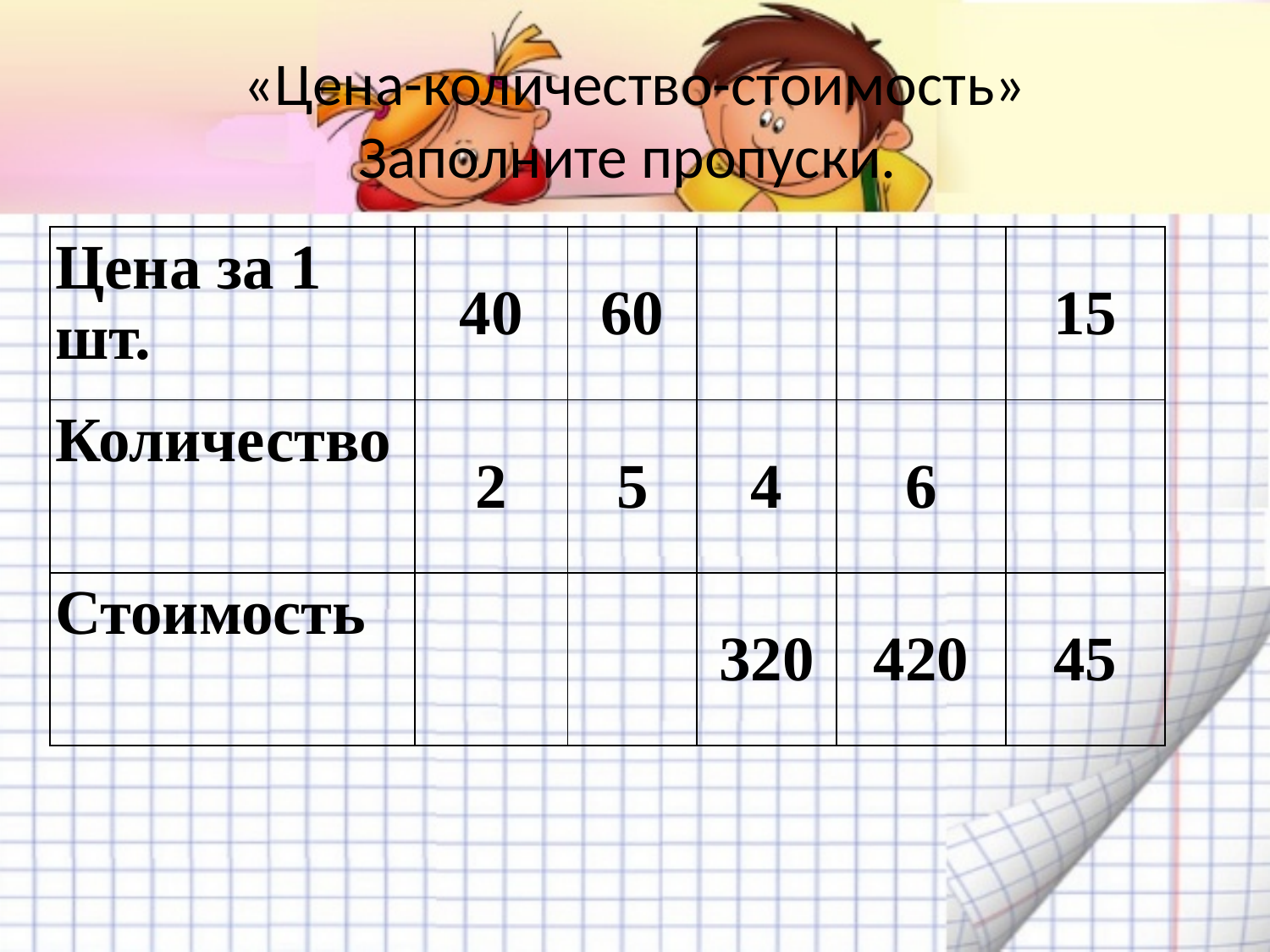

# «Цена-количество-стоимость» Заполните пропуски.
| Цена за 1 шт. | 40 | 60 |  |  | 15 |
| --- | --- | --- | --- | --- | --- |
| Количество | 2 | 5 | 4 | 6 |  |
| Стоимость |  |  | 320 | 420 | 45 |